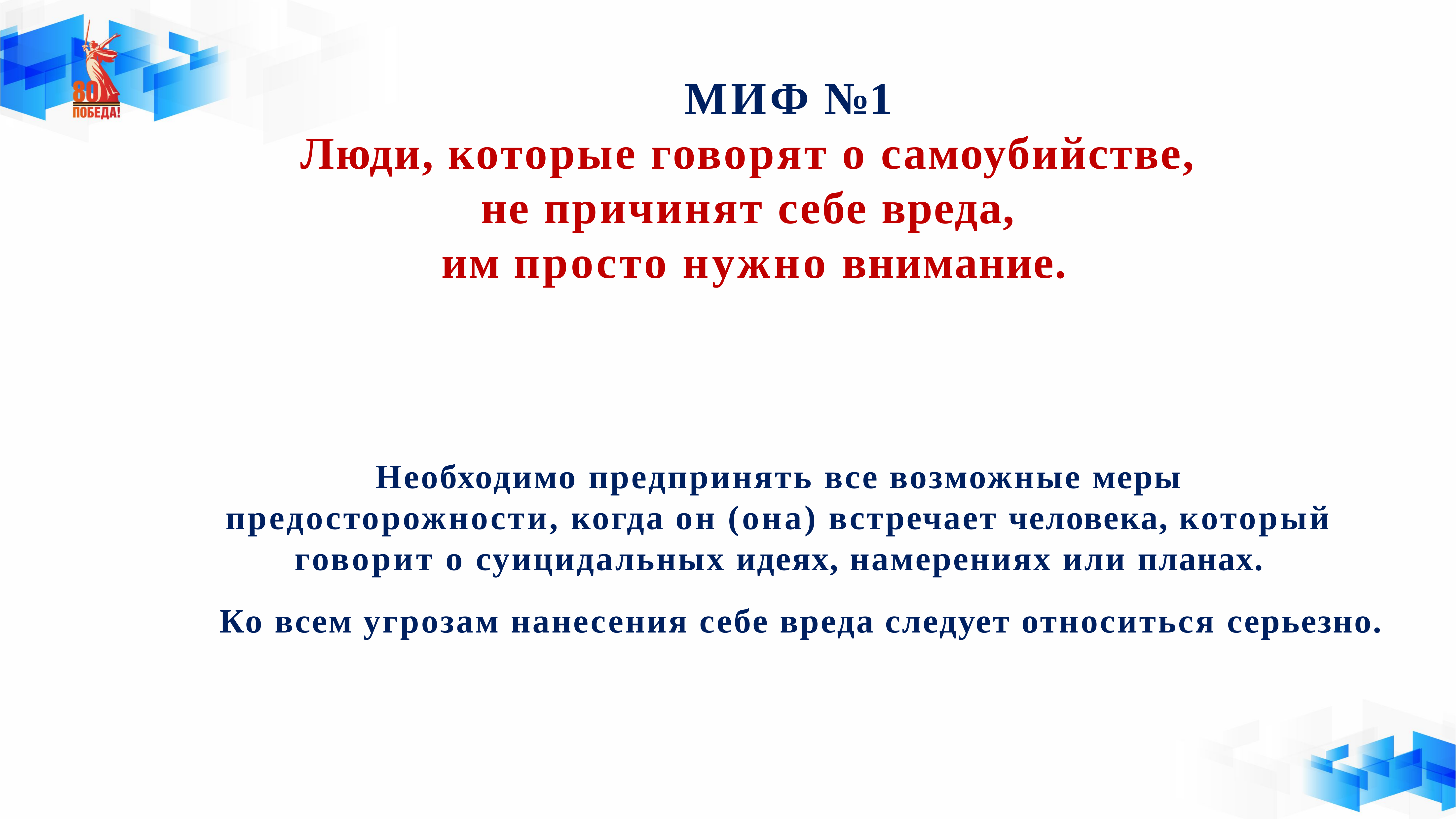

МИФ №1
Люди, которые говорят о самоубийстве,
не причинят себе вреда,
им просто нужно внимание.

Необходимо предпринять все возможные меры предосторожности, когда он (она) встречает человека, который говорит о суицидальных идеях, намерениях или планах.
Ко всем угрозам нанесения себе вреда следует относиться серьезно.